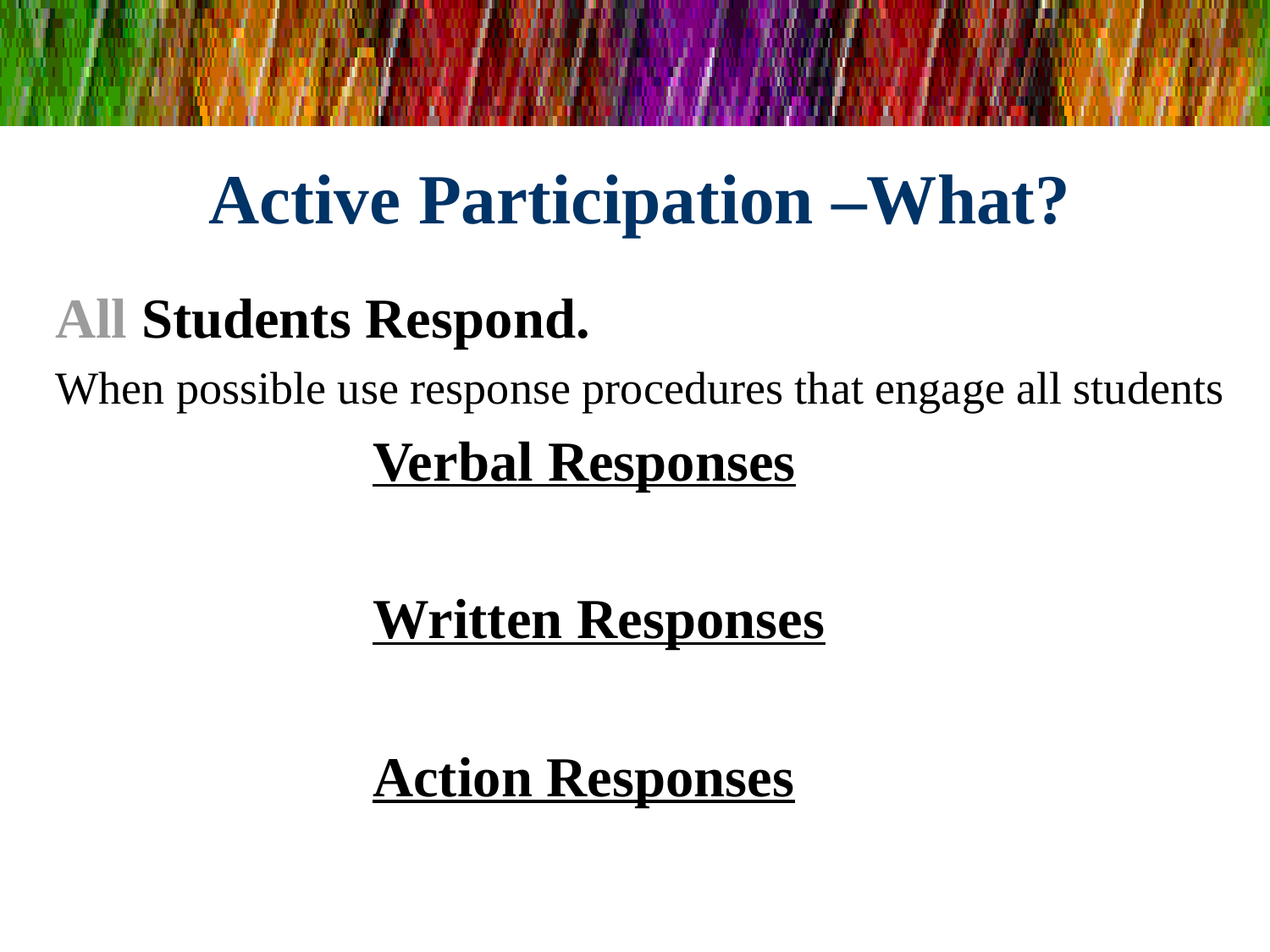

# Active Participation –What?
All Students Respond.
When possible use response procedures that engage all students
Verbal Responses

Written Responses

Action Responses